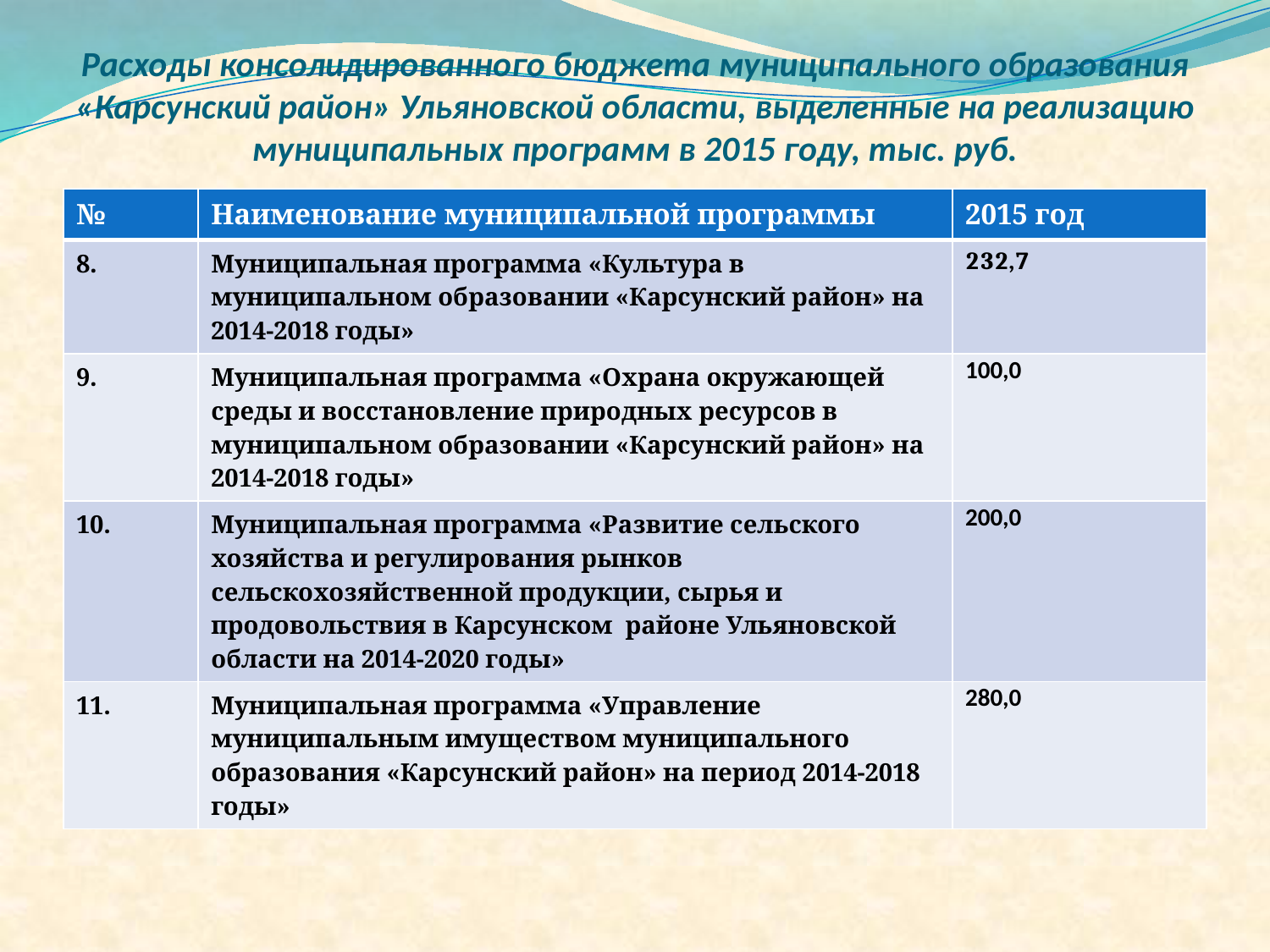

# Расходы консолидированного бюджета муниципального образования «Карсунский район» Ульяновской области, выделенные на реализацию муниципальных программ в 2015 году, тыс. руб.
| № | Наименование муниципальной программы | 2015 год |
| --- | --- | --- |
| 8. | Муниципальная программа «Культура в муниципальном образовании «Карсунский район» на 2014-2018 годы» | 232,7 |
| 9. | Муниципальная программа «Охрана окружающей среды и восстановление природных ресурсов в муниципальном образовании «Карсунский район» на 2014-2018 годы» | 100,0 |
| 10. | Муниципальная программа «Развитие сельского хозяйства и регулирования рынков сельскохозяйственной продукции, сырья и продовольствия в Карсунском районе Ульяновской области на 2014-2020 годы» | 200,0 |
| 11. | Муниципальная программа «Управление муниципальным имуществом муниципального образования «Карсунский район» на период 2014-2018 годы» | 280,0 |